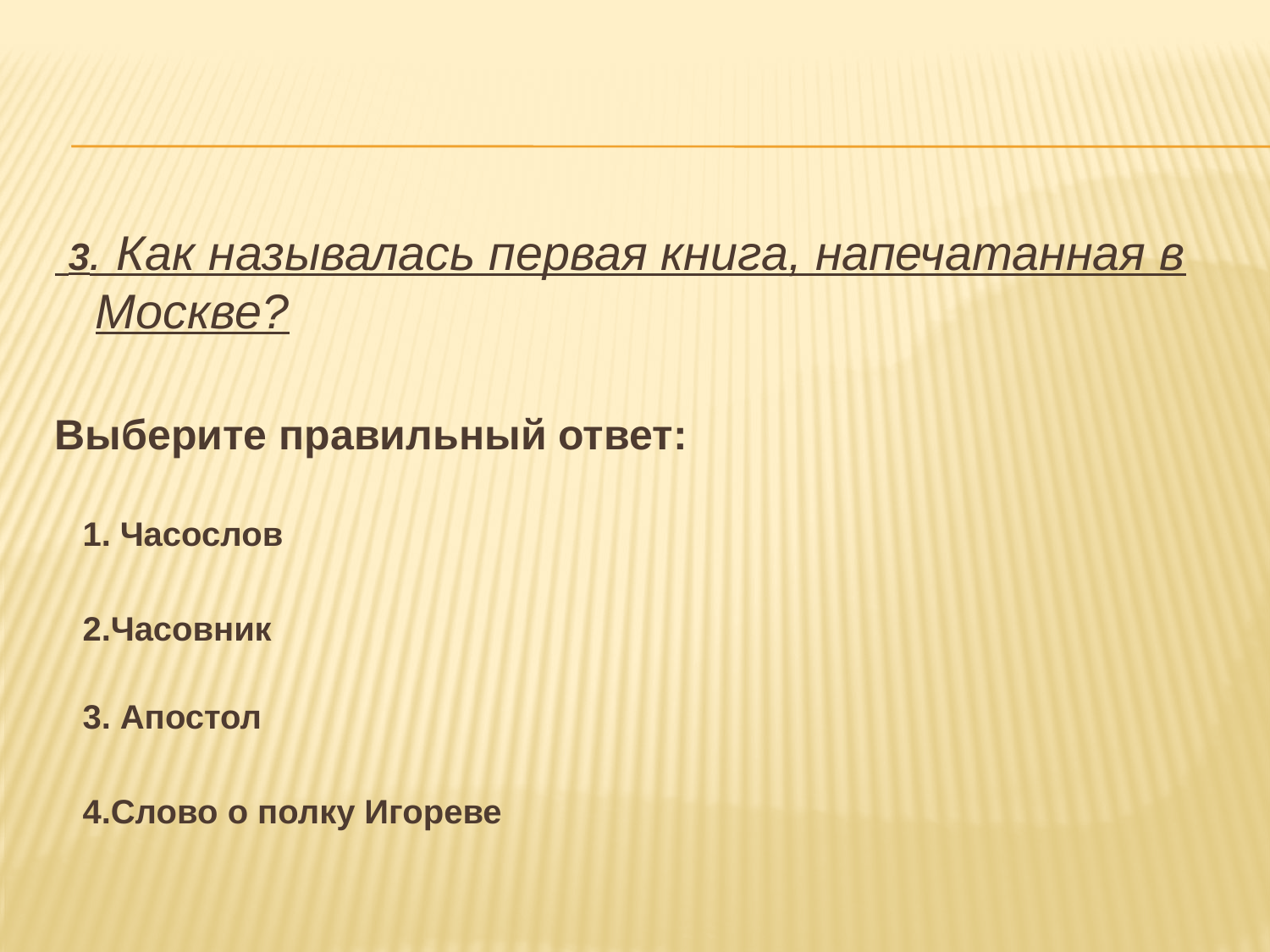

3. Как называлась первая книга, напечатанная в Москве?

Выберите правильный ответ:

   1. Часослов

   2.Часовник
   3. Апостол

   4.Слово о полку Игореве